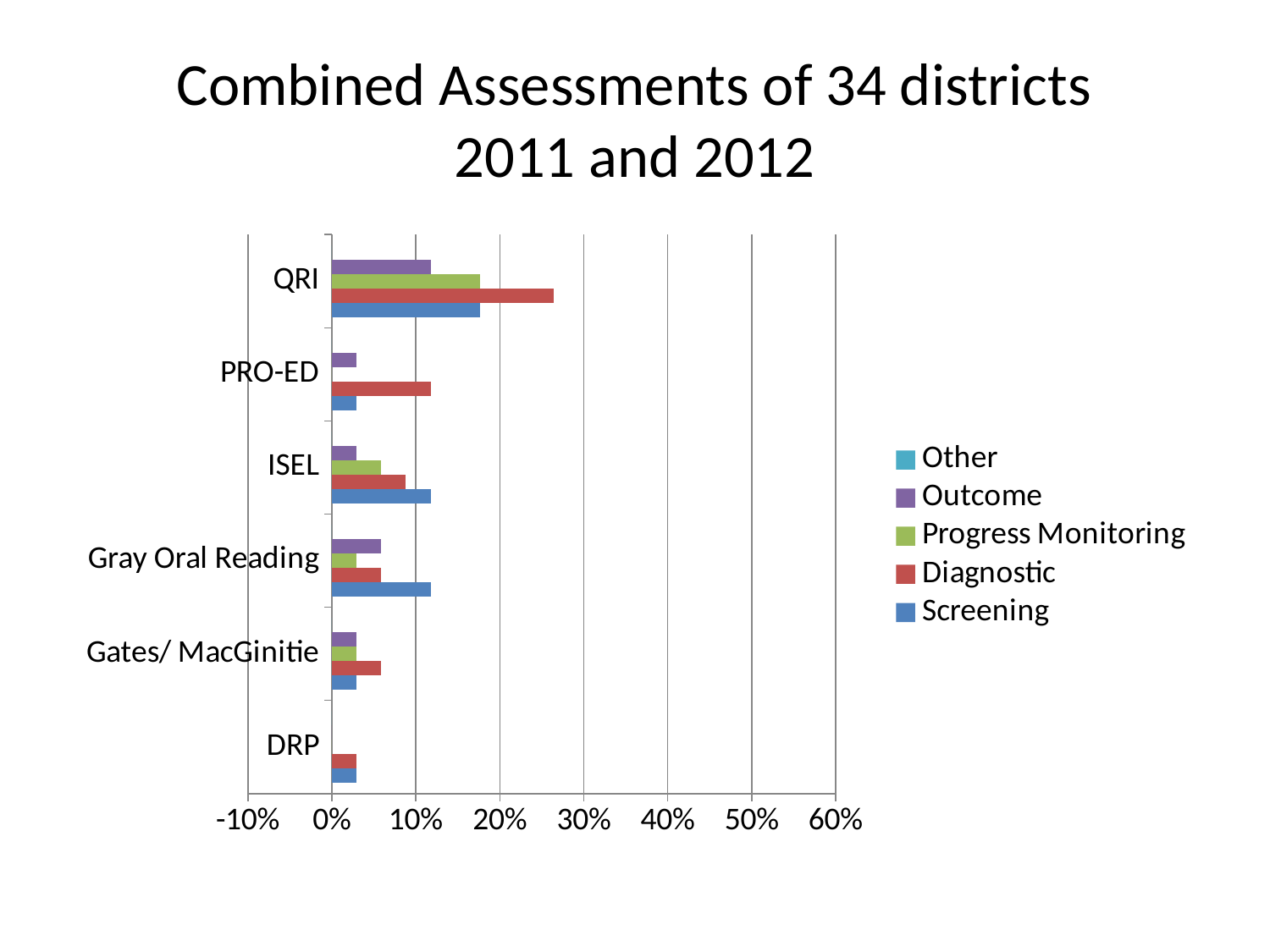

# Combined Assessments of 34 districts 2011 and 2012

### Chart

| Category | Screening | Diagnostic | Progress Monitoring | Outcome | Other |
|---|---|---|---|---|---|
| DRP | 0.0294117647058823 | 0.0294117647058823 | 0.0 | 0.0 | 0.0 |
| Gates/ MacGinitie | 0.0294117647058823 | 0.0588235294117647 | 0.0294117647058823 | 0.0294117647058823 | 0.0 |
| Gray Oral Reading | 0.117647058823529 | 0.0588235294117647 | 0.0294117647058823 | 0.0588235294117647 | 0.0 |
| ISEL | 0.117647058823529 | 0.0882352941176472 | 0.0588235294117647 | 0.0294117647058823 | 0.0 |
| PRO-ED | 0.0294117647058823 | 0.117647058823529 | 0.0 | 0.0294117647058823 | 0.0 |
| QRI | 0.176470588235294 | 0.264705882352942 | 0.176470588235294 | 0.117647058823529 | 0.0 |